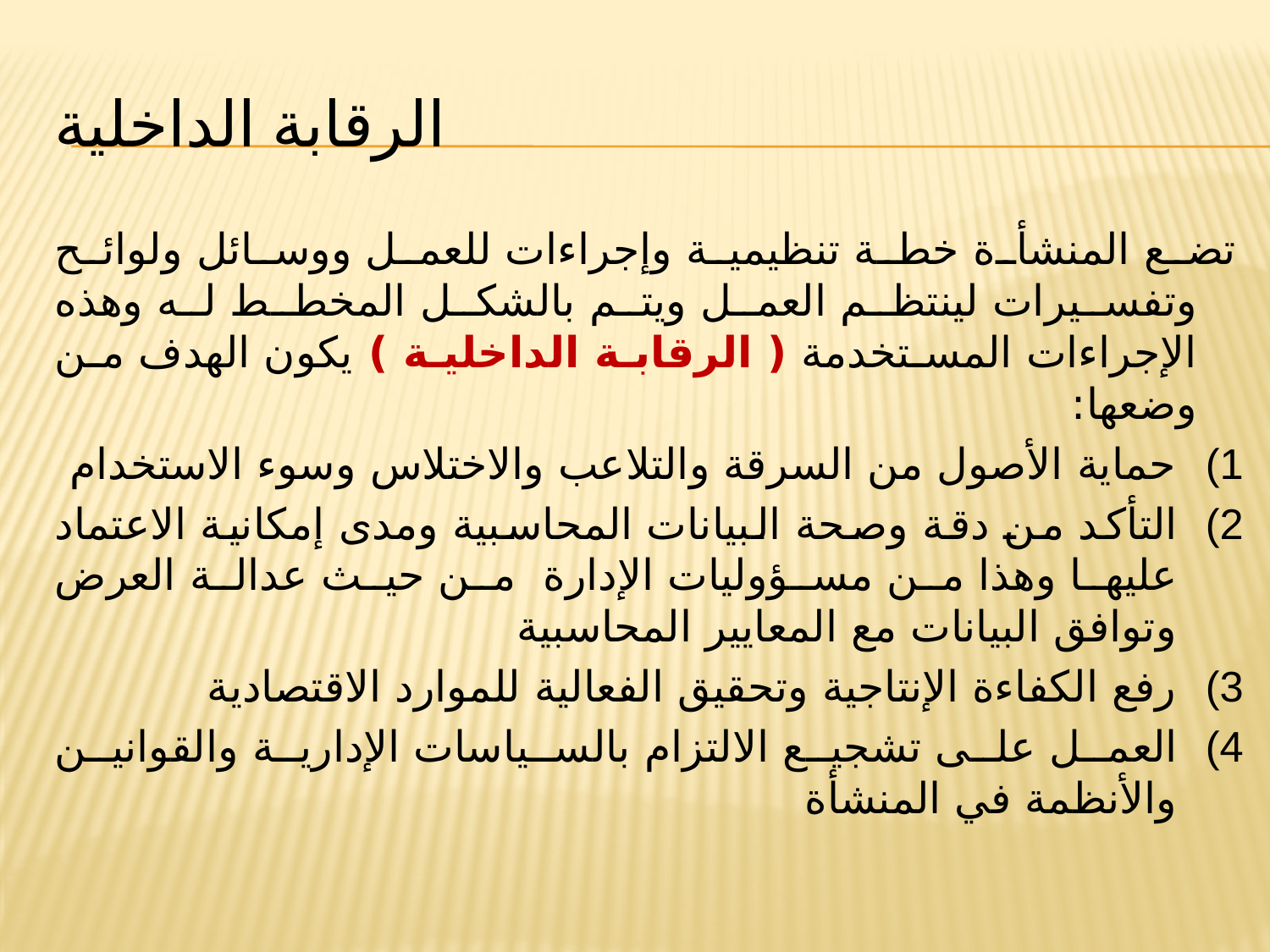

# الرقابة الداخلية
تضع المنشأة خطة تنظيمية وإجراءات للعمل ووسائل ولوائح وتفسيرات لينتظم العمل ويتم بالشكل المخطط له وهذه الإجراءات المستخدمة ( الرقابة الداخلية ) يكون الهدف من وضعها:
حماية الأصول من السرقة والتلاعب والاختلاس وسوء الاستخدام
التأكد من دقة وصحة البيانات المحاسبية ومدى إمكانية الاعتماد عليها وهذا من مسؤوليات الإدارة  من حيث عدالة العرض وتوافق البيانات مع المعايير المحاسبية
رفع الكفاءة الإنتاجية وتحقيق الفعالية للموارد الاقتصادية
العمل على تشجيع الالتزام بالسياسات الإدارية والقوانين والأنظمة في المنشأة